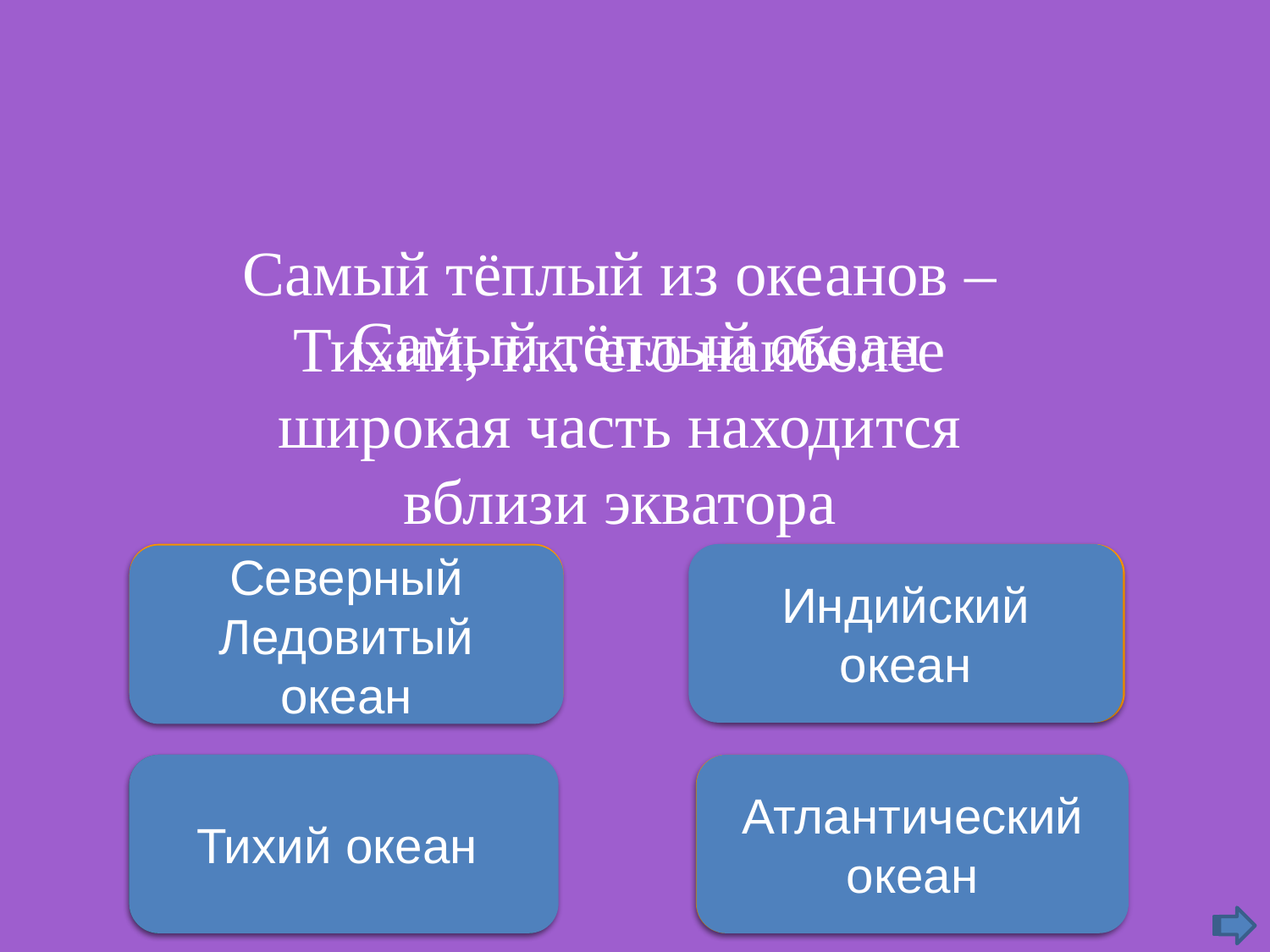

Самый тёплый из океанов – Тихий, т.к. его наиболее широкая часть находится вблизи экватора
Самый тёплый океан
Подумай ещё
Индийский океан
Подумай хорошо

Северный Ледовитый океан

Правильно
Тихий океан
Неверно
Атлантический океан